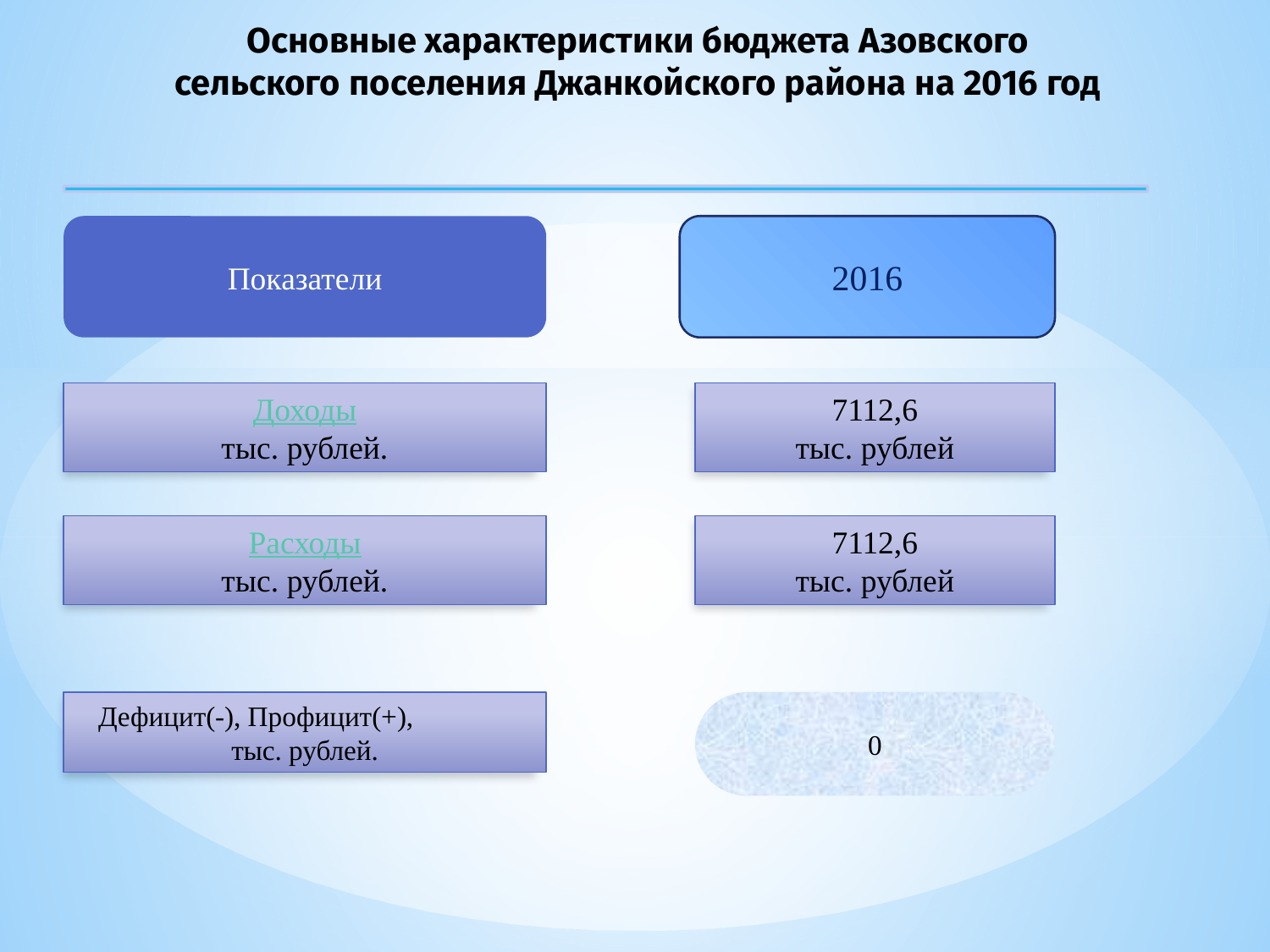

Основные характеристики бюджета Азовского  сельского поселения Джанкойского района на 2016 год

2016
Показатели
Доходы
тыс. рублей.
7112,6
тыс. рублей
Расходы
тыс. рублей.
7112,6
тыс. рублей
  Дефицит(-), Профицит(+),                 тыс. рублей.
0